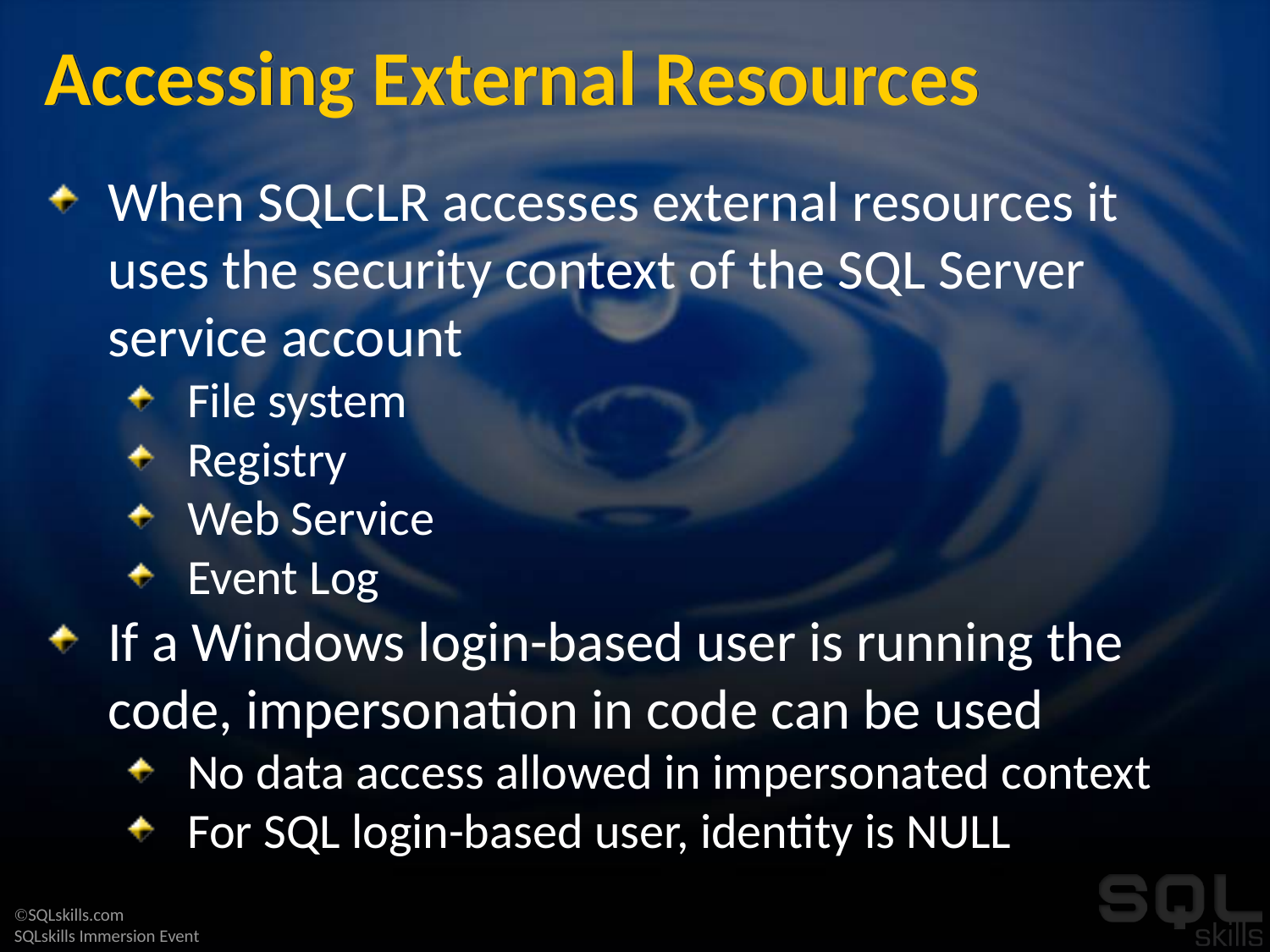

# Accessing External Resources
When SQLCLR accesses external resources it uses the security context of the SQL Server service account
File system
Registry
Web Service
Event Log
If a Windows login-based user is running the code, impersonation in code can be used
No data access allowed in impersonated context
For SQL login-based user, identity is NULL